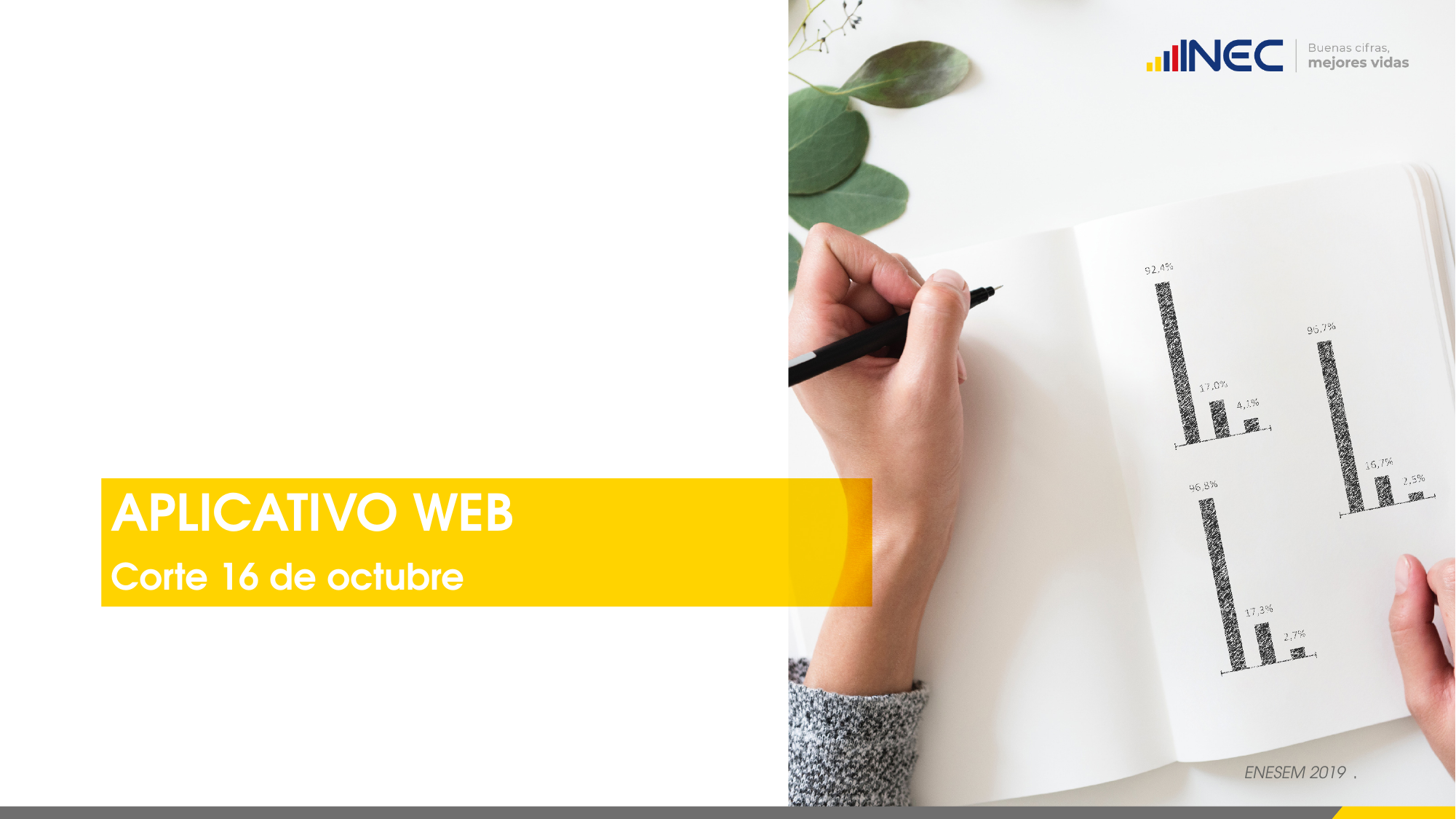

# APLICATIVO WEB Corte 16 de octubre

ENESEM 2019